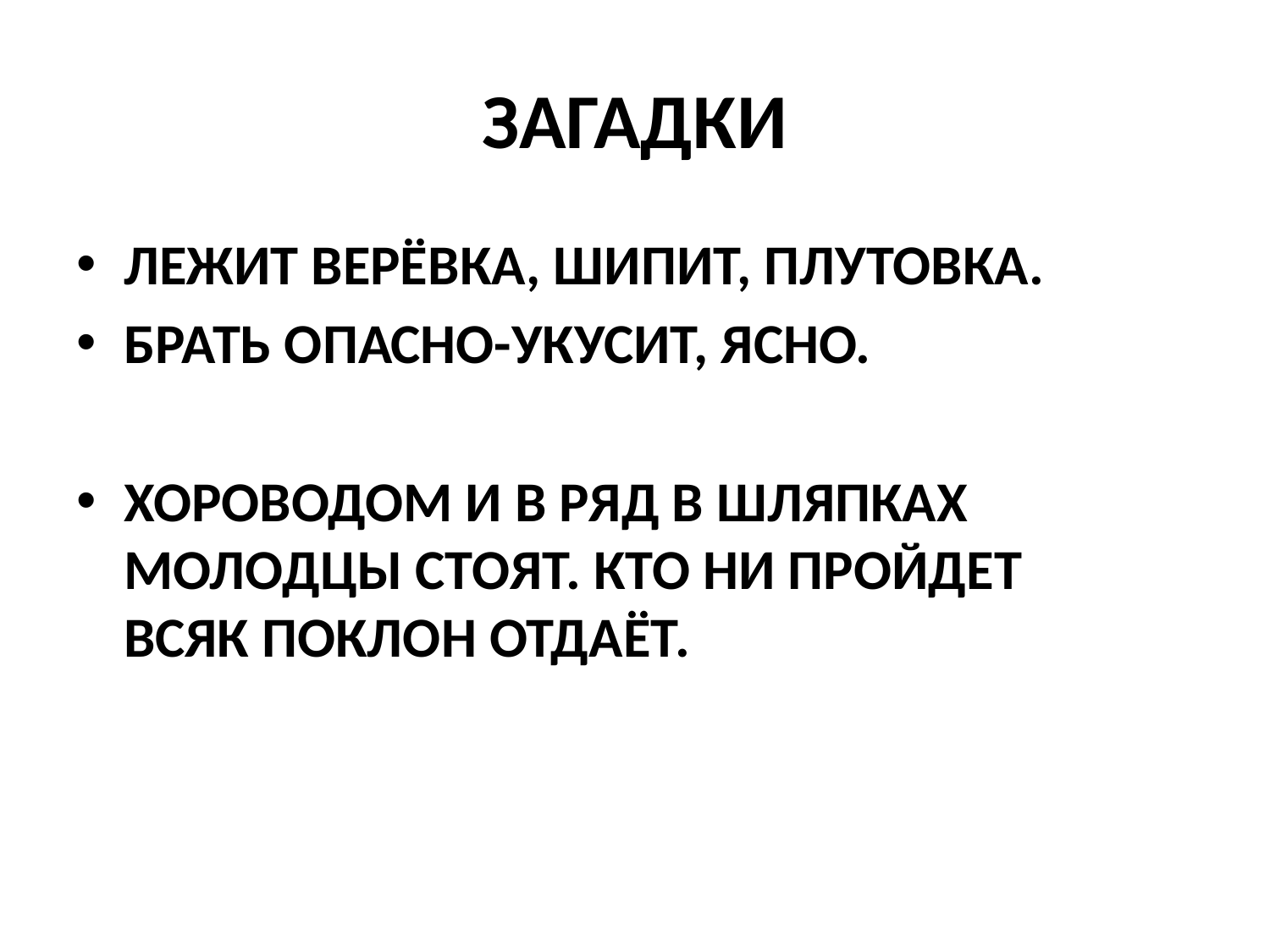

# ЗАГАДКИ
ЛЕЖИТ ВЕРЁВКА, ШИПИТ, ПЛУТОВКА.
БРАТЬ ОПАСНО-УКУСИТ, ЯСНО.

ХОРОВОДОМ И В РЯД В ШЛЯПКАХ
МОЛОДЦЫ СТОЯТ. КТО НИ ПРОЙДЕТ
ВСЯК ПОКЛОН ОТДАЁТ.